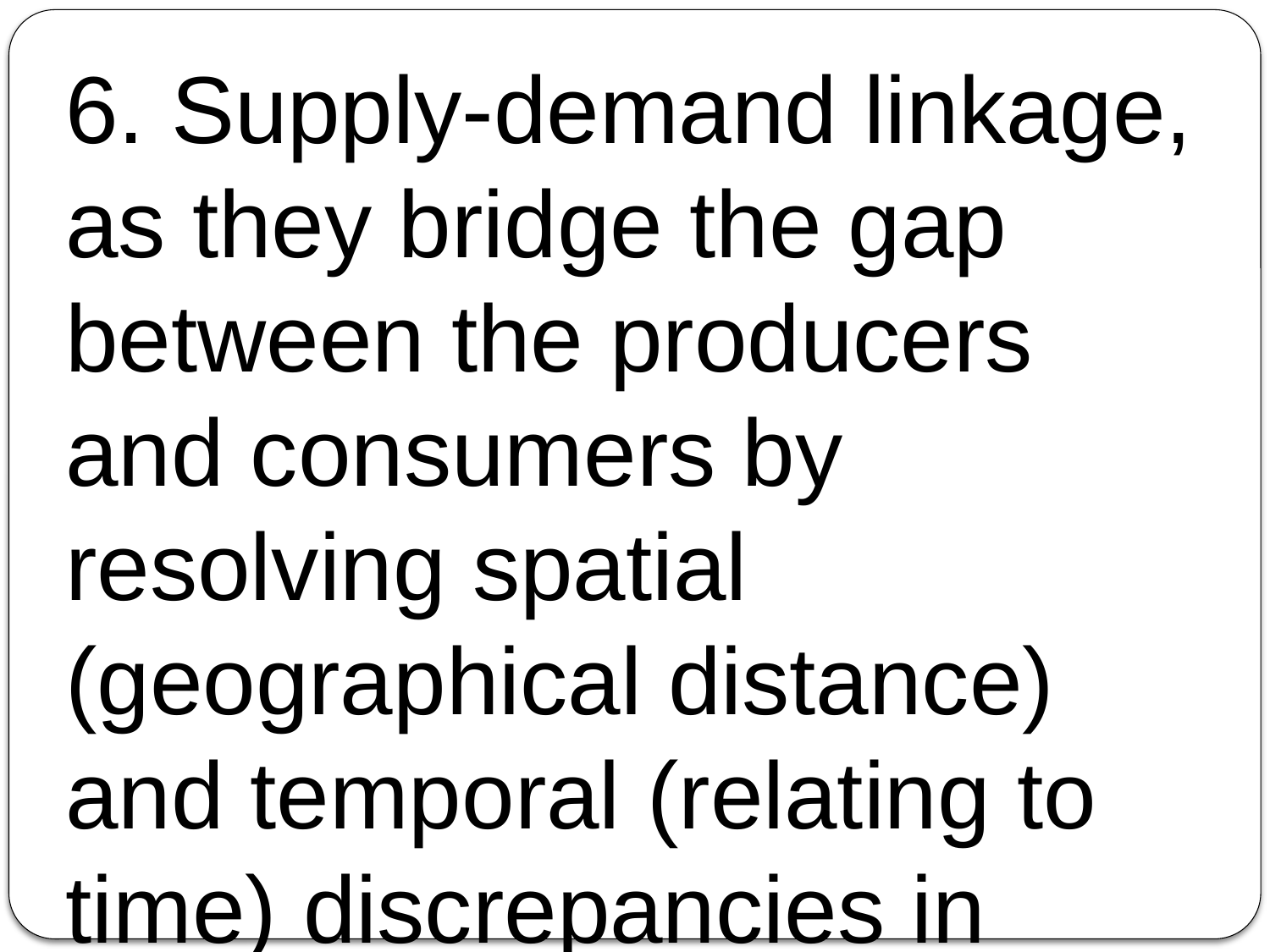

6. Supply-demand linkage, as they bridge the gap between the producers and consumers by resolving spatial (geographical distance) and temporal (relating to time) discrepancies in supply and demand